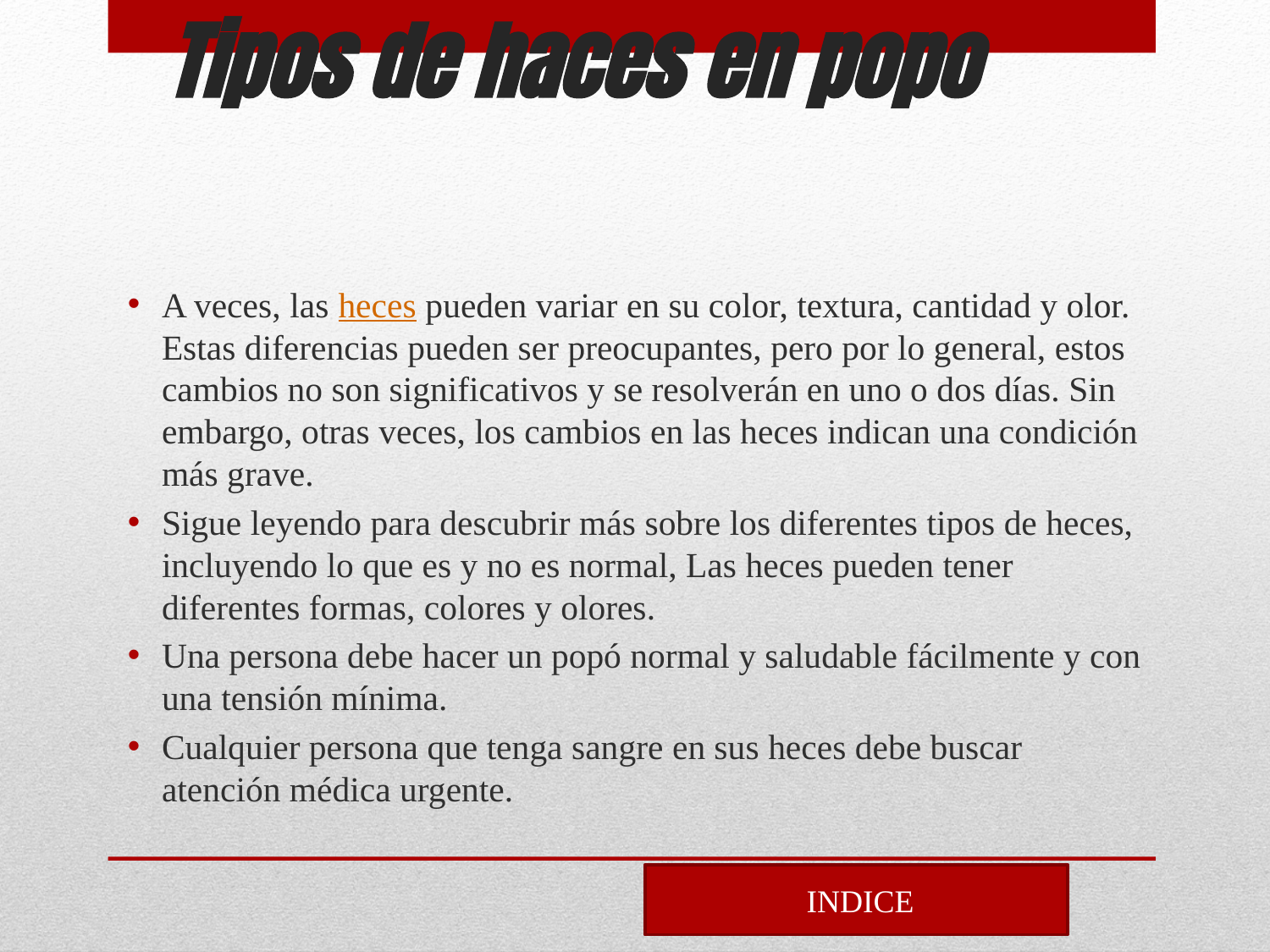

# Tipos de haces en popo
A veces, las heces pueden variar en su color, textura, cantidad y olor. Estas diferencias pueden ser preocupantes, pero por lo general, estos cambios no son significativos y se resolverán en uno o dos días. Sin embargo, otras veces, los cambios en las heces indican una condición más grave.
Sigue leyendo para descubrir más sobre los diferentes tipos de heces, incluyendo lo que es y no es normal, Las heces pueden tener diferentes formas, colores y olores.
Una persona debe hacer un popó normal y saludable fácilmente y con una tensión mínima.
Cualquier persona que tenga sangre en sus heces debe buscar atención médica urgente.

 INDICE